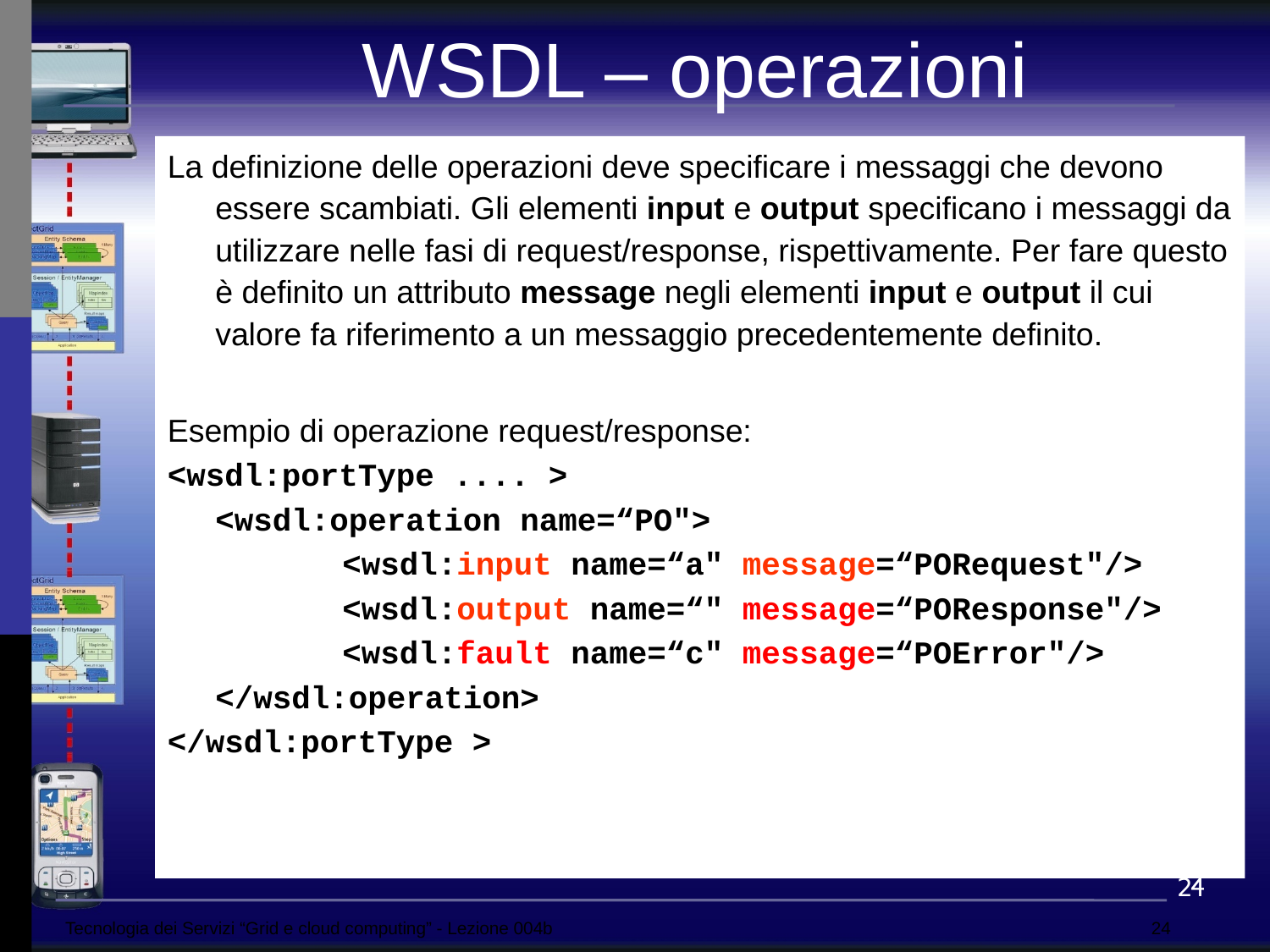

WSDL – operazioni
La definizione delle operazioni deve specificare i messaggi che devono essere scambiati. Gli elementi input e output specificano i messaggi da utilizzare nelle fasi di request/response, rispettivamente. Per fare questo è definito un attributo message negli elementi input e output il cui valore fa riferimento a un messaggio precedentemente definito.

Esempio di operazione request/response:
<wsdl:portType .... >
	<wsdl:operation name=“PO">
		<wsdl:input name=“a" message=“PORequest"/>
		<wsdl:output name=“" message=“POResponse"/>
		<wsdl:fault name=“c" message=“POError"/>
	</wsdl:operation>
</wsdl:portType >